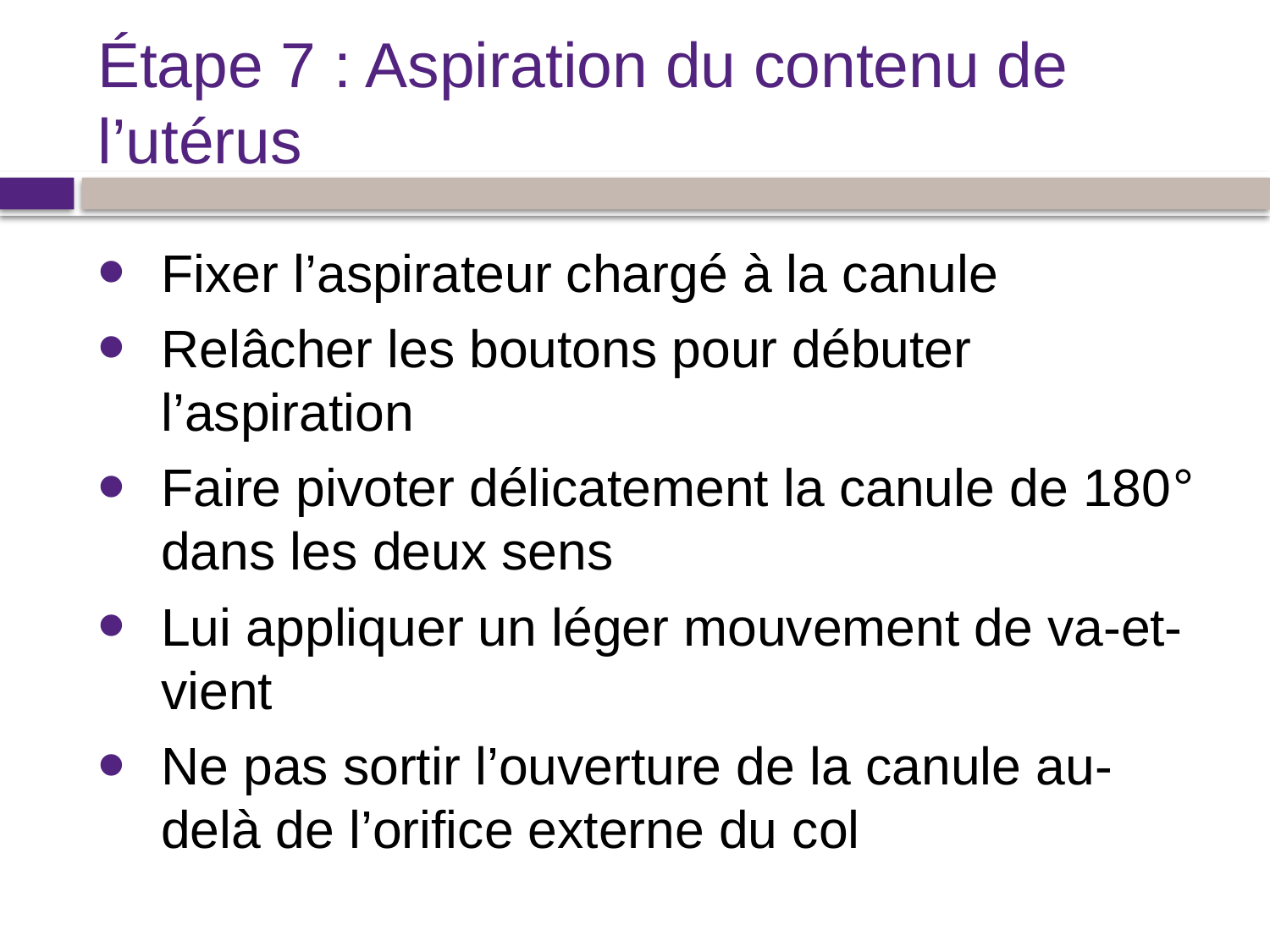

# Étape 7 : Aspiration du contenu de l’utérus
Fixer l’aspirateur chargé à la canule
Relâcher les boutons pour débuter l’aspiration
Faire pivoter délicatement la canule de 180° dans les deux sens
Lui appliquer un léger mouvement de va-et-vient
Ne pas sortir l’ouverture de la canule au-delà de l’orifice externe du col